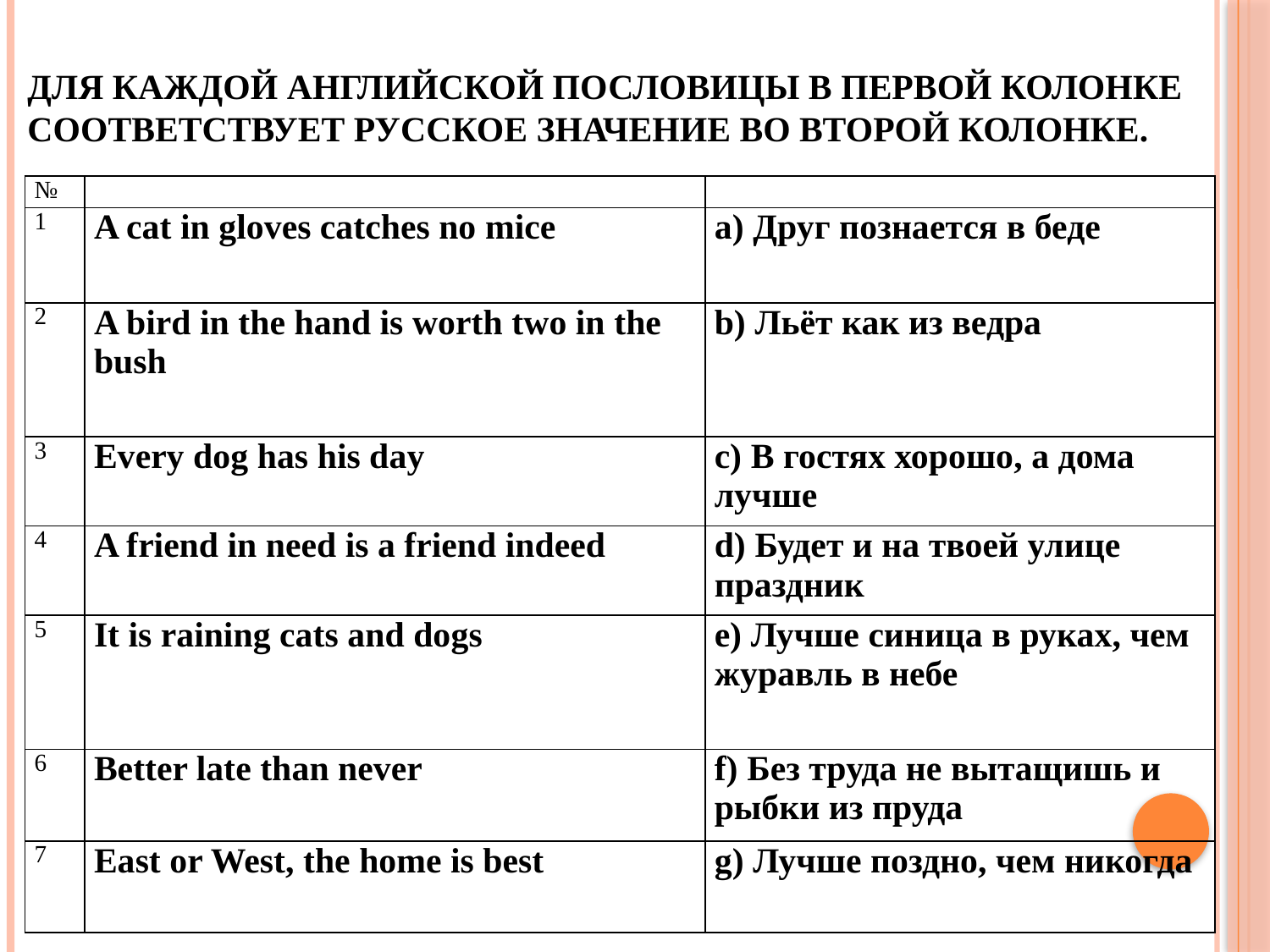

# Для каждой английской пословицы в первой колонке соответствует русское значение во второй колонке.
| № |  |  |
| --- | --- | --- |
| 1 | A cat in gloves catches no mice | a) Друг познается в беде |
| 2 | A bird in the hand is worth two in the bush | b) Льёт как из ведра |
| 3 | Every dog has his day | c) В гостях хорошо, а дома лучше |
| 4 | A friend in need is a friend indeed | d) Будет и на твоей улице праздник |
| 5 | It is raining cats and dogs | e) Лучше синица в руках, чем журавль в небе |
| 6 | Better late than never | f) Без труда не вытащишь и рыбки из пруда |
| 7 | East or West, the home is best | g) Лучше поздно, чем никогда |